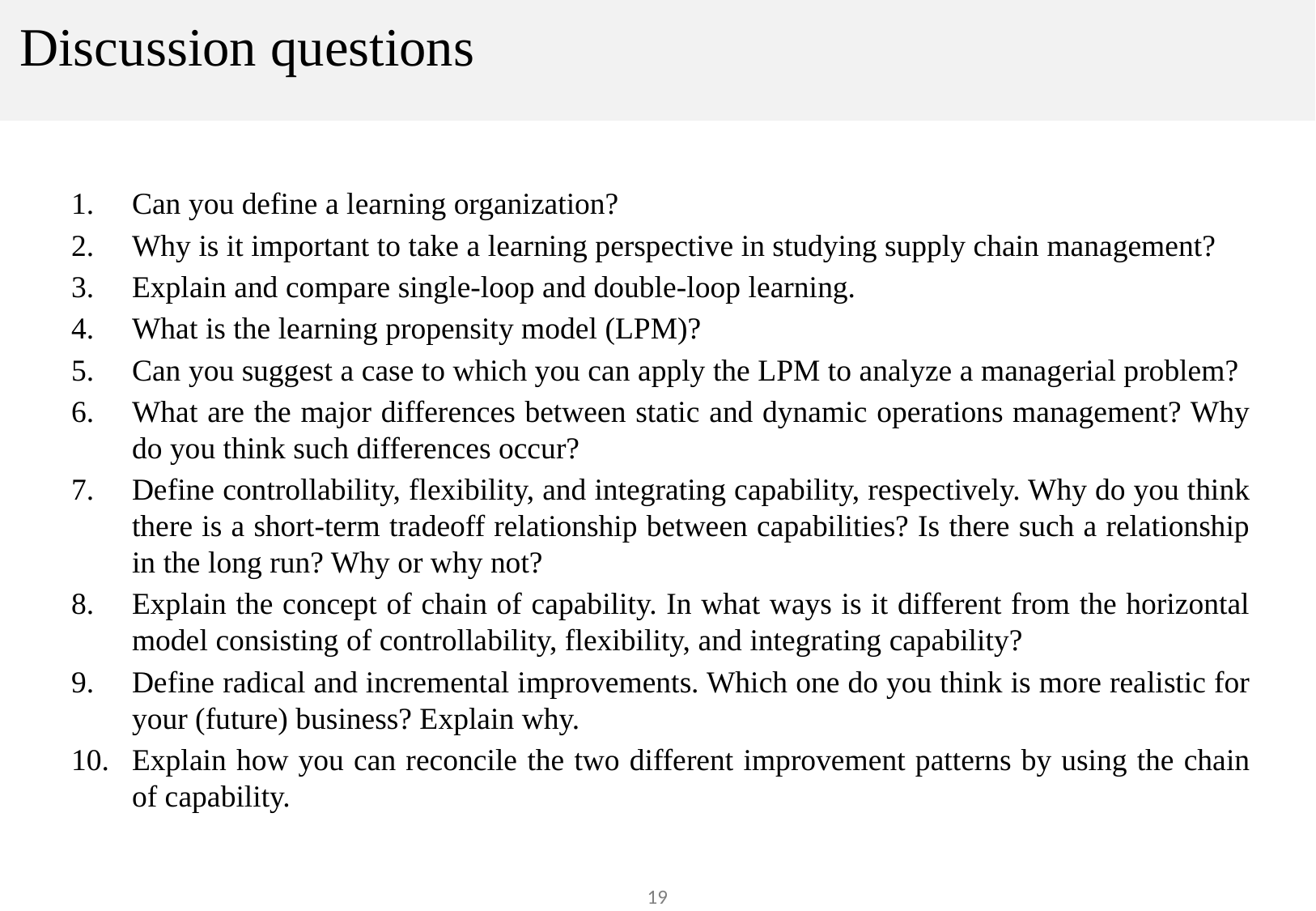

# Discussion questions
Can you define a learning organization?
Why is it important to take a learning perspective in studying supply chain management?
Explain and compare single-loop and double-loop learning.
What is the learning propensity model (LPM)?
Can you suggest a case to which you can apply the LPM to analyze a managerial problem?
What are the major differences between static and dynamic operations management? Why do you think such differences occur?
Define controllability, flexibility, and integrating capability, respectively. Why do you think there is a short-term tradeoff relationship between capabilities? Is there such a relationship in the long run? Why or why not?
Explain the concept of chain of capability. In what ways is it different from the horizontal model consisting of controllability, flexibility, and integrating capability?
Define radical and incremental improvements. Which one do you think is more realistic for your (future) business? Explain why.
Explain how you can reconcile the two different improvement patterns by using the chain of capability.